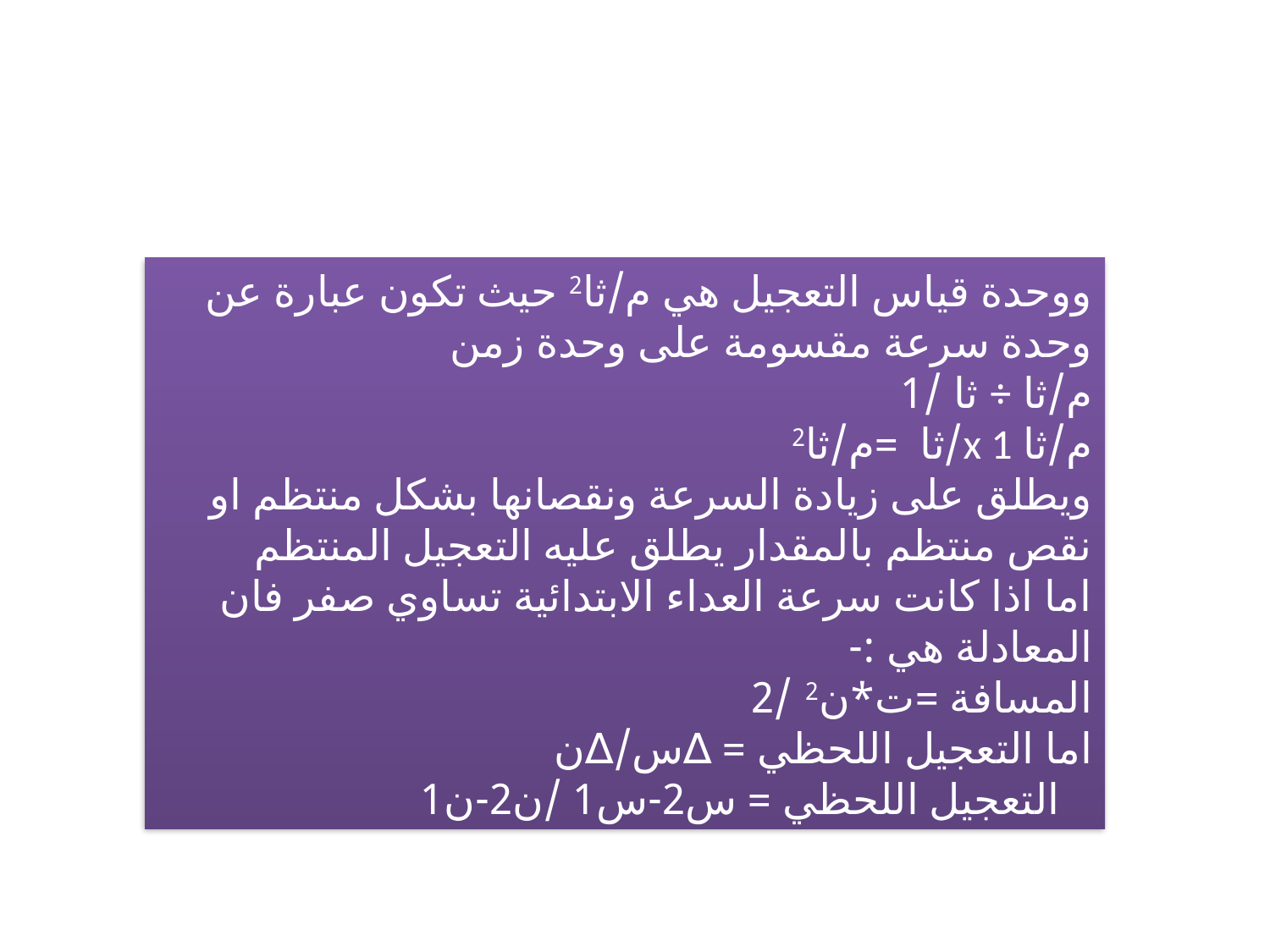

ووحدة قياس التعجيل هي م/ثا2 حيث تكون عبارة عن وحدة سرعة مقسومة على وحدة زمن
م/ثا ÷ ثا /1
م/ثا x 1/ثا  =م/ثا2
ويطلق على زيادة السرعة ونقصانها بشكل منتظم او نقص منتظم بالمقدار يطلق عليه التعجيل المنتظم
اما اذا كانت سرعة العداء الابتدائية تساوي صفر فان المعادلة هي :-
المسافة =ت*ن2  /2
اما التعجيل اللحظي = ∆س/∆ن
   التعجيل اللحظي = س2-س1 /ن2-ن1